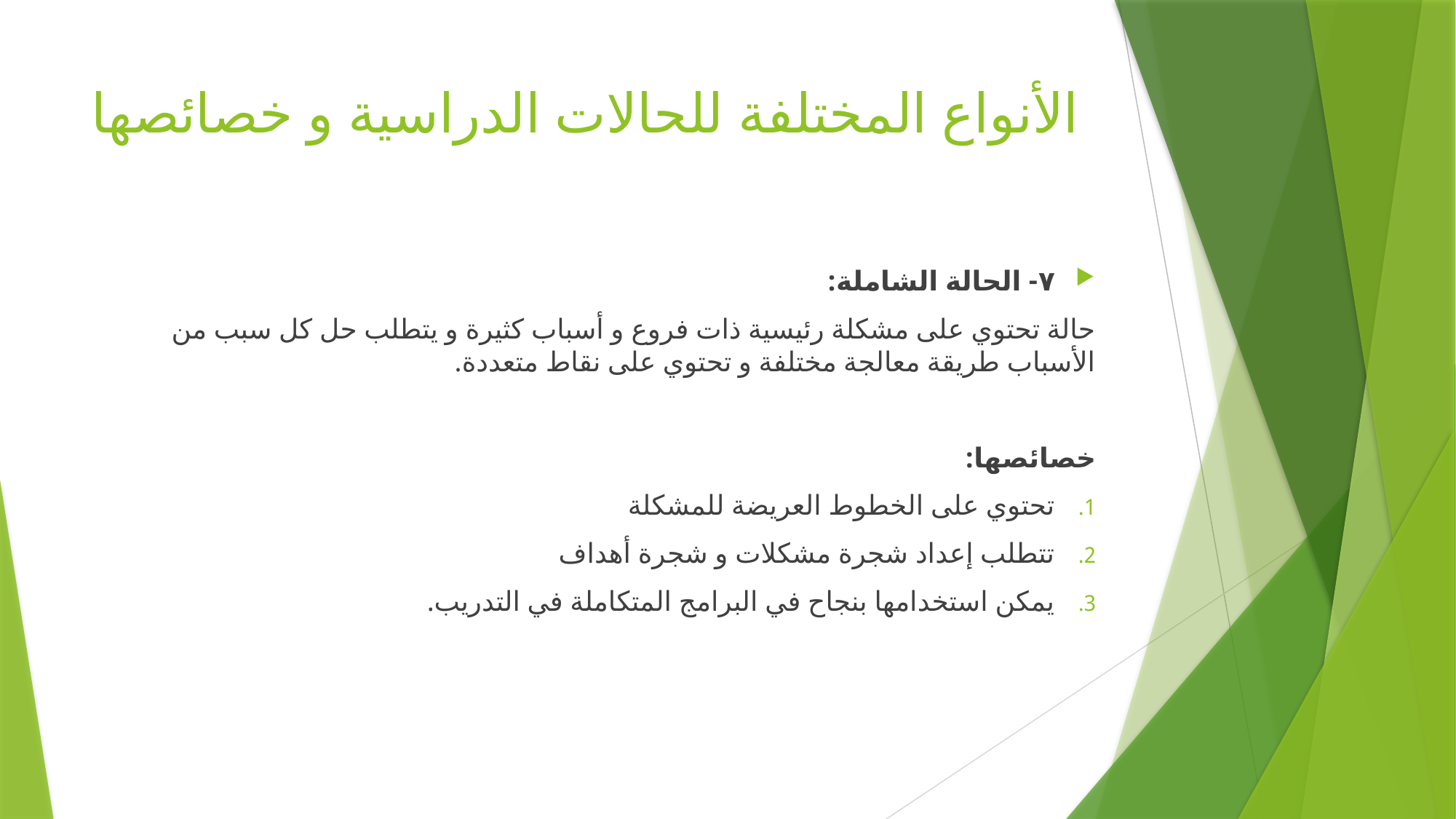

# الأنواع المختلفة للحالات الدراسية و خصائصها
٧- الحالة الشاملة:
حالة تحتوي على مشكلة رئيسية ذات فروع و أسباب كثيرة و يتطلب حل كل سبب من الأسباب طريقة معالجة مختلفة و تحتوي على نقاط متعددة.

خصائصها:
تحتوي على الخطوط العريضة للمشكلة
تتطلب إعداد شجرة مشكلات و شجرة أهداف
يمكن استخدامها بنجاح في البرامج المتكاملة في التدريب.